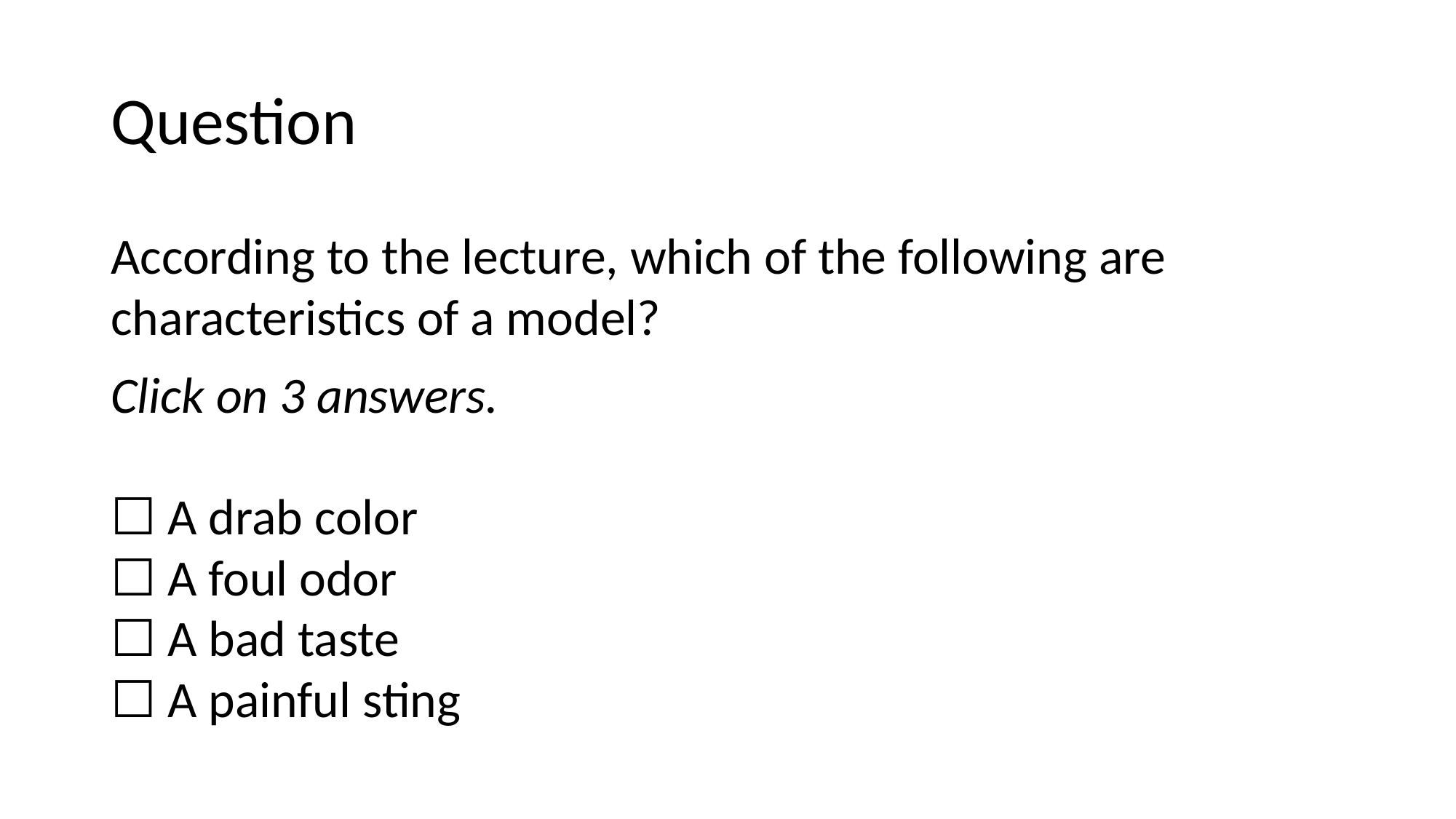

# Question
According to the lecture, which of the following are
characteristics of a model?

Click on 3 answers.

☐ A drab color
☐ A foul odor
☐ A bad taste
☐ A painful sting